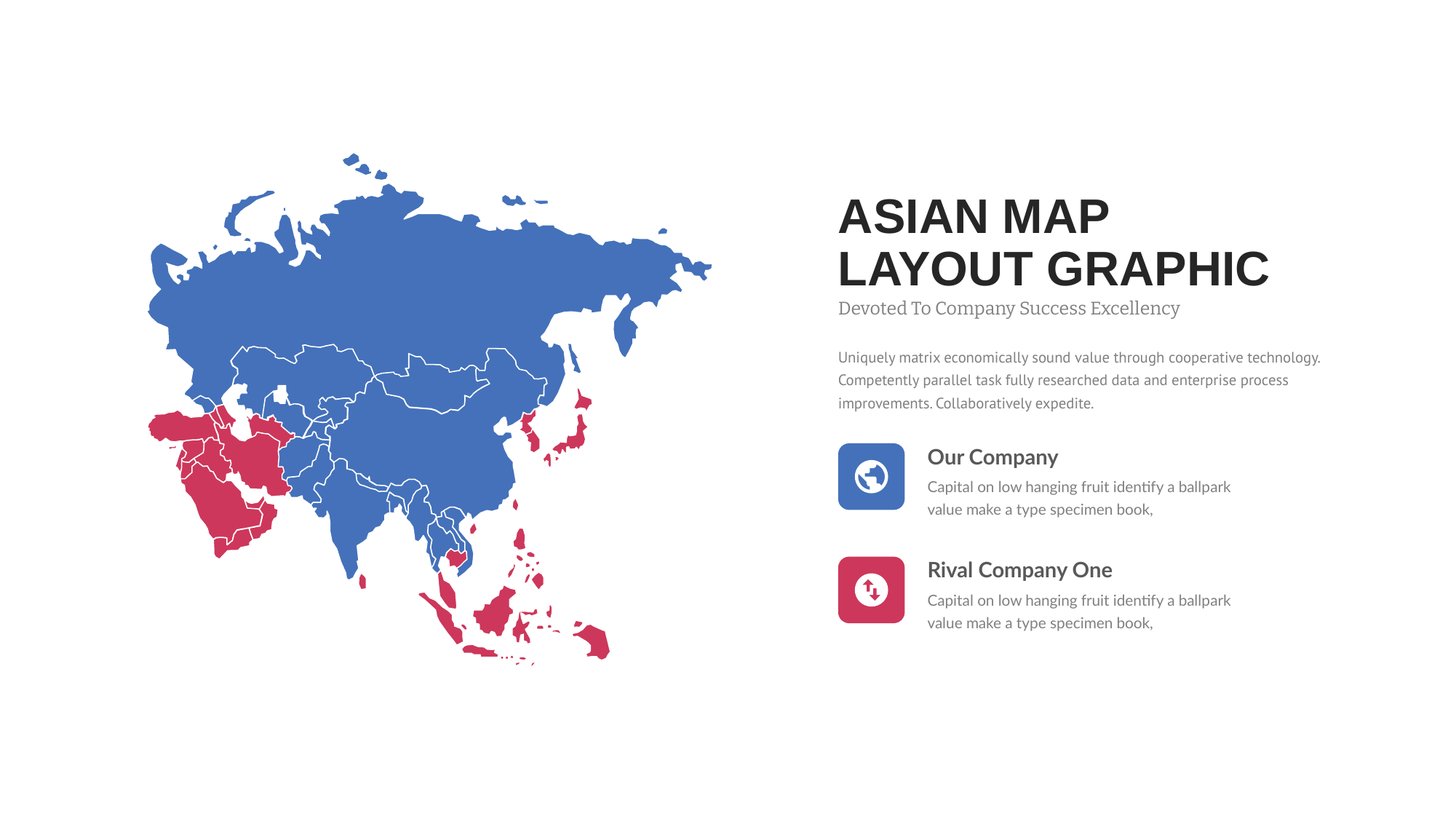

ASIAN MAP
LAYOUT GRAPHIC
Devoted To Company Success Excellency
Uniquely matrix economically sound value through cooperative technology. Competently parallel task fully researched data and enterprise process improvements. Collaboratively expedite.
Our Company

Capital on low hanging fruit identify a ballpark value make a type specimen book,
Rival Company One

Capital on low hanging fruit identify a ballpark value make a type specimen book,